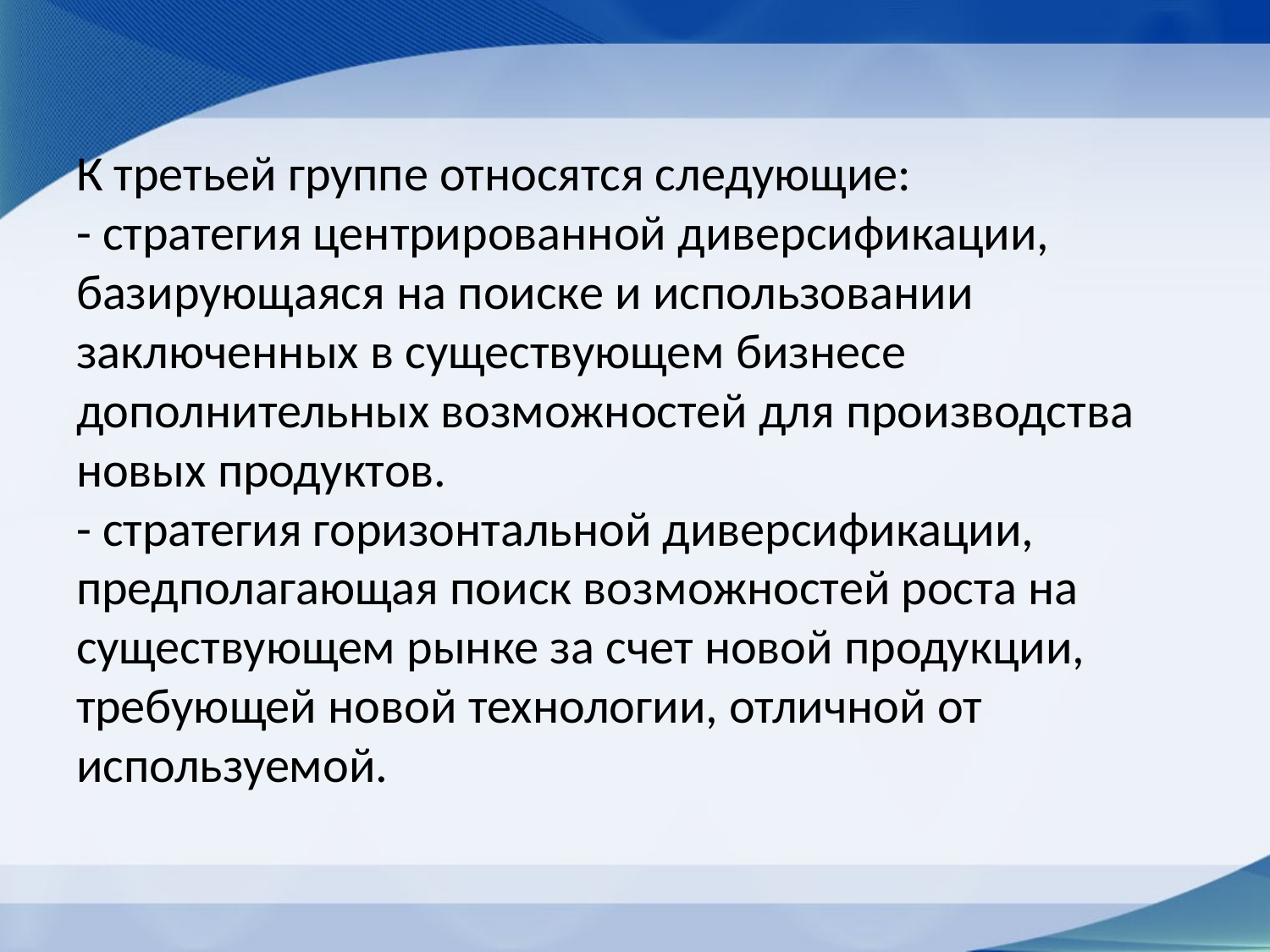

# К третьей группе относятся следующие: - стратегия центрированной диверсификации, базирующаяся на поиске и использовании заключенных в существующем бизнесе дополнительных возможностей для производства новых продуктов. - стратегия горизонтальной диверсификации, предполагающая поиск возможностей роста на существующем рынке за счет новой продукции, требующей новой технологии, отличной от используемой.